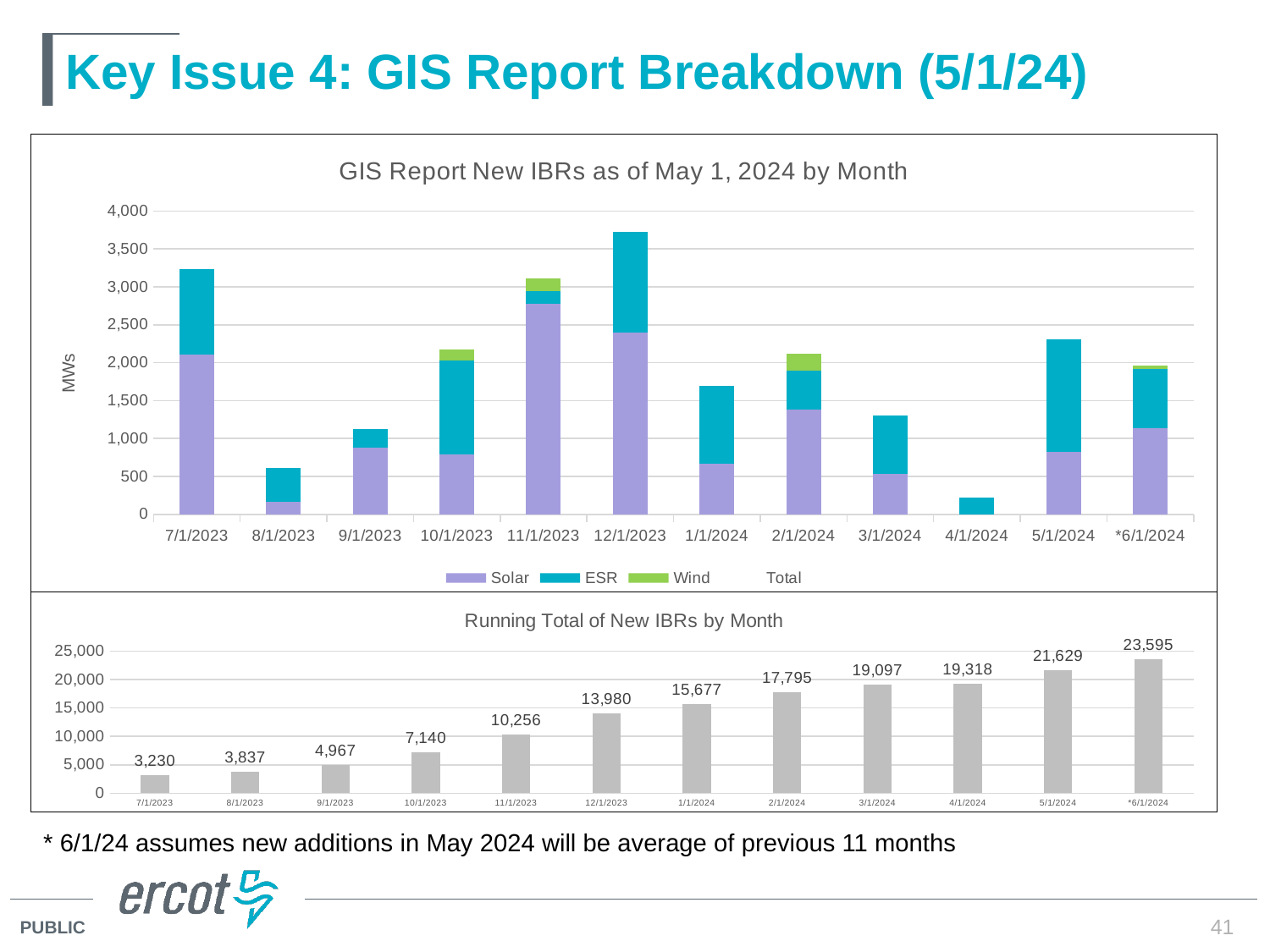

# Key Issue 4: GIS Report Breakdown (5/1/24)

### Chart: GIS Report New IBRs as of May 1, 2024 by Month

| Category | Solar | ESR | Wind | Total |
|---|---|---|---|---|
| 7/1/2023 | 2111.0 | 1119.0 | 0.0 | 3230.0 |
| 8/1/2023 | 166.0 | 441.0 | 0.0 | 607.0 |
| 9/1/2023 | 878.0 | 251.0 | 0.0 | 1130.0 |
| 10/1/2023 | 786.0 | 1238.0 | 148.0 | 2173.0 |
| 11/1/2023 | 2776.0 | 173.0 | 166.0 | 3116.0 |
| 12/1/2023 | 2400.0 | 1325.0 | 0.0 | 3724.0 |
| 1/1/2024 | 664.0 | 1033.0 | 0.0 | 1697.0 |
| 2/1/2024 | 1378.0 | 515.0 | 225.0 | 2118.0 |
| 3/1/2024 | 535.0 | 767.0 | 0.0 | 1302.0 |
| 4/1/2024 | 0.0 | 221.0 | 0.0 | 221.0 |
| 5/1/2024 | 818.0 | 1492.0 | 0.0 | 2311.0 |
| *6/1/2024 | 1137.4545454545455 | 779.5454545454545 | 49.0 | 1966.2727272727273 |

### Chart: Running Total of New IBRs by Month

| Category | Running Total |
|---|---|
| 7/1/2023 | 3230.0 |
| 8/1/2023 | 3837.0 |
| 9/1/2023 | 4967.0 |
| 10/1/2023 | 7140.0 |
| 11/1/2023 | 10256.0 |
| 12/1/2023 | 13980.0 |
| 1/1/2024 | 15677.0 |
| 2/1/2024 | 17795.0 |
| 3/1/2024 | 19097.0 |
| 4/1/2024 | 19318.0 |
| 5/1/2024 | 21629.0 |
| *6/1/2024 | 23595.272727272728 |
* 6/1/24 assumes new additions in May 2024 will be average of previous 11 months
41